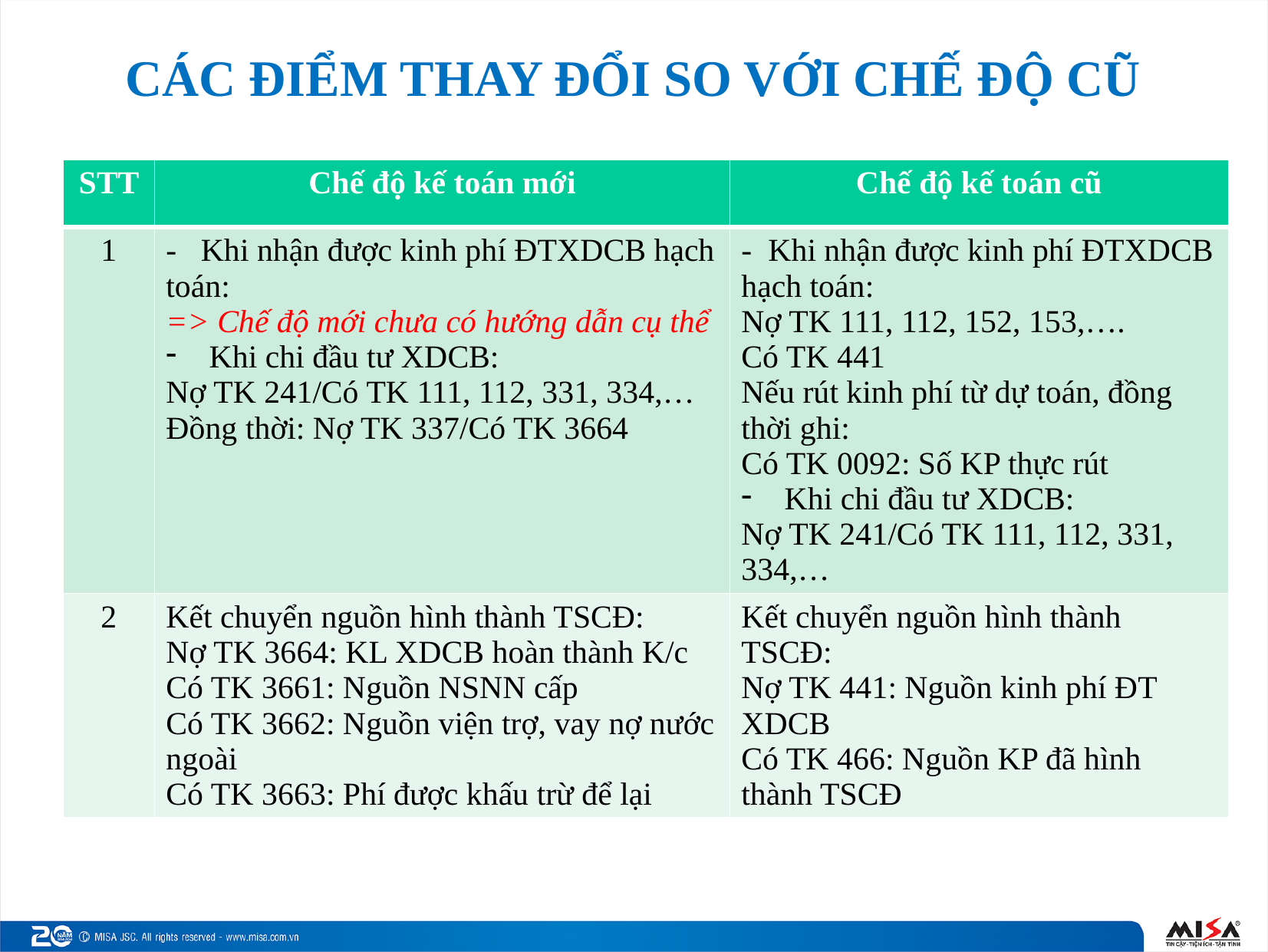

# CÁC ĐIỂM THAY ĐỔI SO VỚI CHẾ ĐỘ CŨ
| STT | Chế độ kế toán mới | Chế độ kế toán cũ |
| --- | --- | --- |
| 1 | - Khi nhận được kinh phí ĐTXDCB hạch toán: => Chế độ mới chưa có hướng dẫn cụ thể Khi chi đầu tư XDCB: Nợ TK 241/Có TK 111, 112, 331, 334,… Đồng thời: Nợ TK 337/Có TK 3664 | - Khi nhận được kinh phí ĐTXDCB hạch toán: Nợ TK 111, 112, 152, 153,…. Có TK 441 Nếu rút kinh phí từ dự toán, đồng thời ghi: Có TK 0092: Số KP thực rút Khi chi đầu tư XDCB: Nợ TK 241/Có TK 111, 112, 331, 334,… |
| 2 | Kết chuyển nguồn hình thành TSCĐ: Nợ TK 3664: KL XDCB hoàn thành K/c Có TK 3661: Nguồn NSNN cấp Có TK 3662: Nguồn viện trợ, vay nợ nước ngoài Có TK 3663: Phí được khấu trừ để lại | Kết chuyển nguồn hình thành TSCĐ: Nợ TK 441: Nguồn kinh phí ĐT XDCB Có TK 466: Nguồn KP đã hình thành TSCĐ |